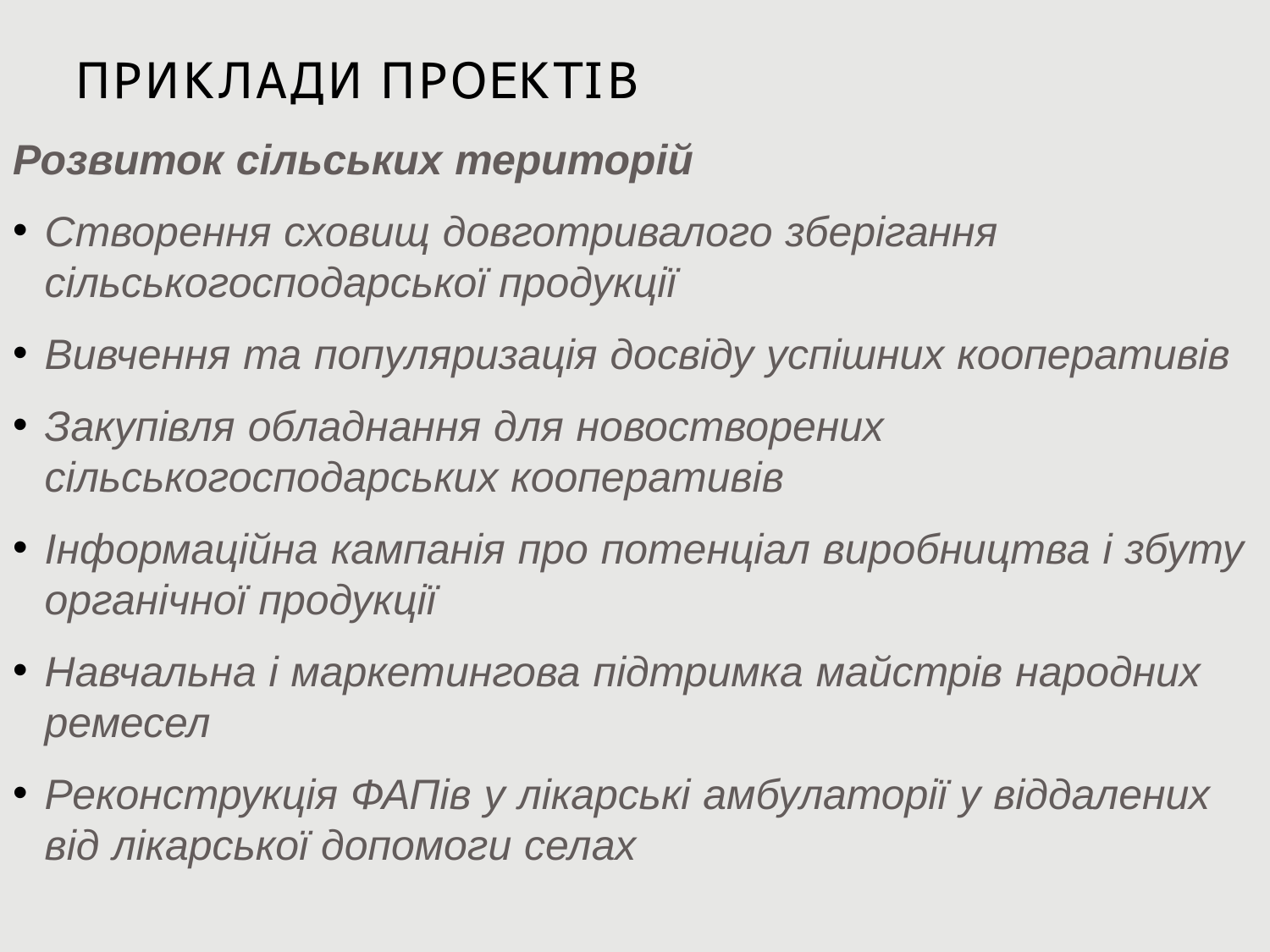

ПРИКЛАДИ ПРОЕКТІВ
Розвиток сільських територій
Створення сховищ довготривалого зберігання сільськогосподарської продукції
Вивчення та популяризація досвіду успішних кооперативів
Закупівля обладнання для новостворених сільськогосподарських кооперативів
Інформаційна кампанія про потенціал виробництва і збуту органічної продукції
Навчальна і маркетингова підтримка майстрів народних ремесел
Реконструкція ФАПів у лікарські амбулаторії у віддалених від лікарської допомоги селах